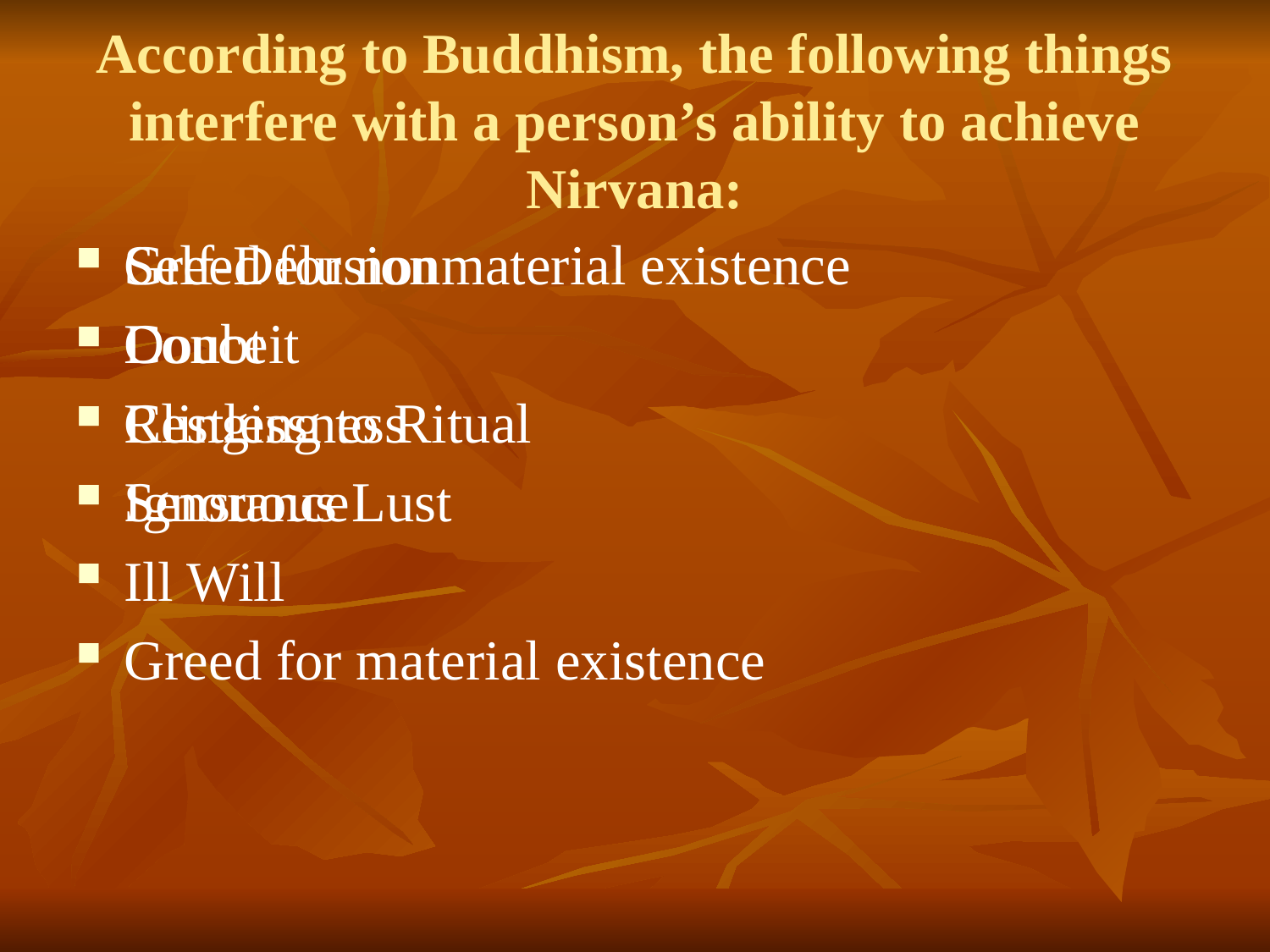

# According to Buddhism, the following things interfere with a person’s ability to achieve Nirvana:
Self-Delusion
Doubt
Clinging to Ritual
Sensuous Lust
Ill Will
Greed for material existence
Greed for nonmaterial existence
Conceit
Restlessness
Ignorance